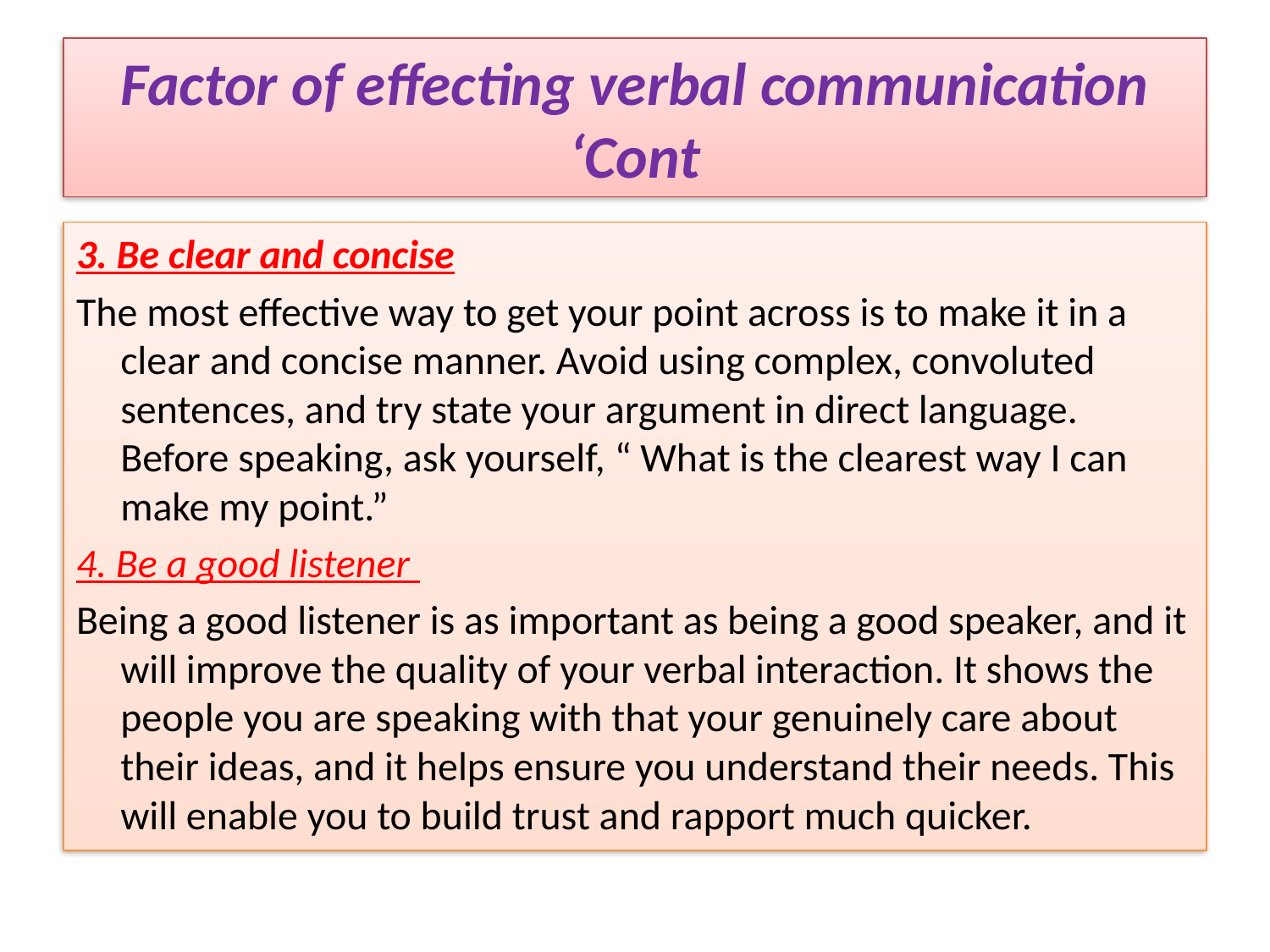

# Factor of effecting verbal communication ‘Cont
3. Be clear and concise
The most effective way to get your point across is to make it in a clear and concise manner. Avoid using complex, convoluted sentences, and try state your argument in direct language. Before speaking, ask yourself, “ What is the clearest way I can make my point.”
4. Be a good listener
Being a good listener is as important as being a good speaker, and it will improve the quality of your verbal interaction. It shows the people you are speaking with that your genuinely care about their ideas, and it helps ensure you understand their needs. This will enable you to build trust and rapport much quicker.